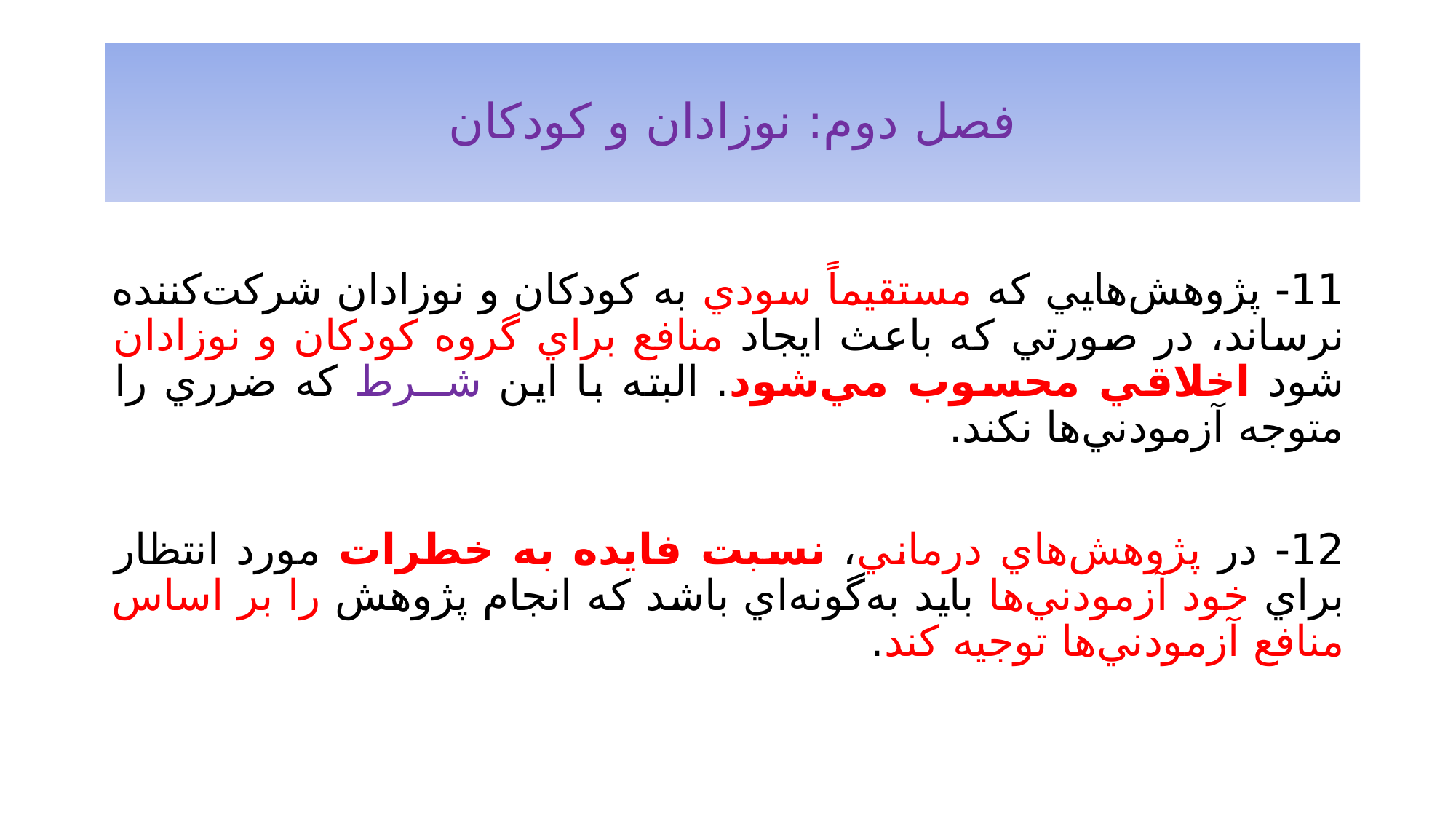

# فصل دوم: نوزادان و کودکان
11- پژوهش‌هايي كه مستقيماً سودي به كودكان و نوزادان شركت‌كننده نرساند، در صورتي که باعث ايجاد منافع براي گروه كودكان و نوزادان شود اخلاقي محسوب مي‌شود. البته با اين شــرط که ضرري را متوجه آزمودني‌ها نکند.

12- در پژوهش‌هاي درماني، نسبت فايده به خطرات مورد انتظار براي خود آزمودني‌ها بايد به‌گونه‌اي باشد که انجام پژوهش را بر اساس منافع آزمودني‌ها توجيه کند.